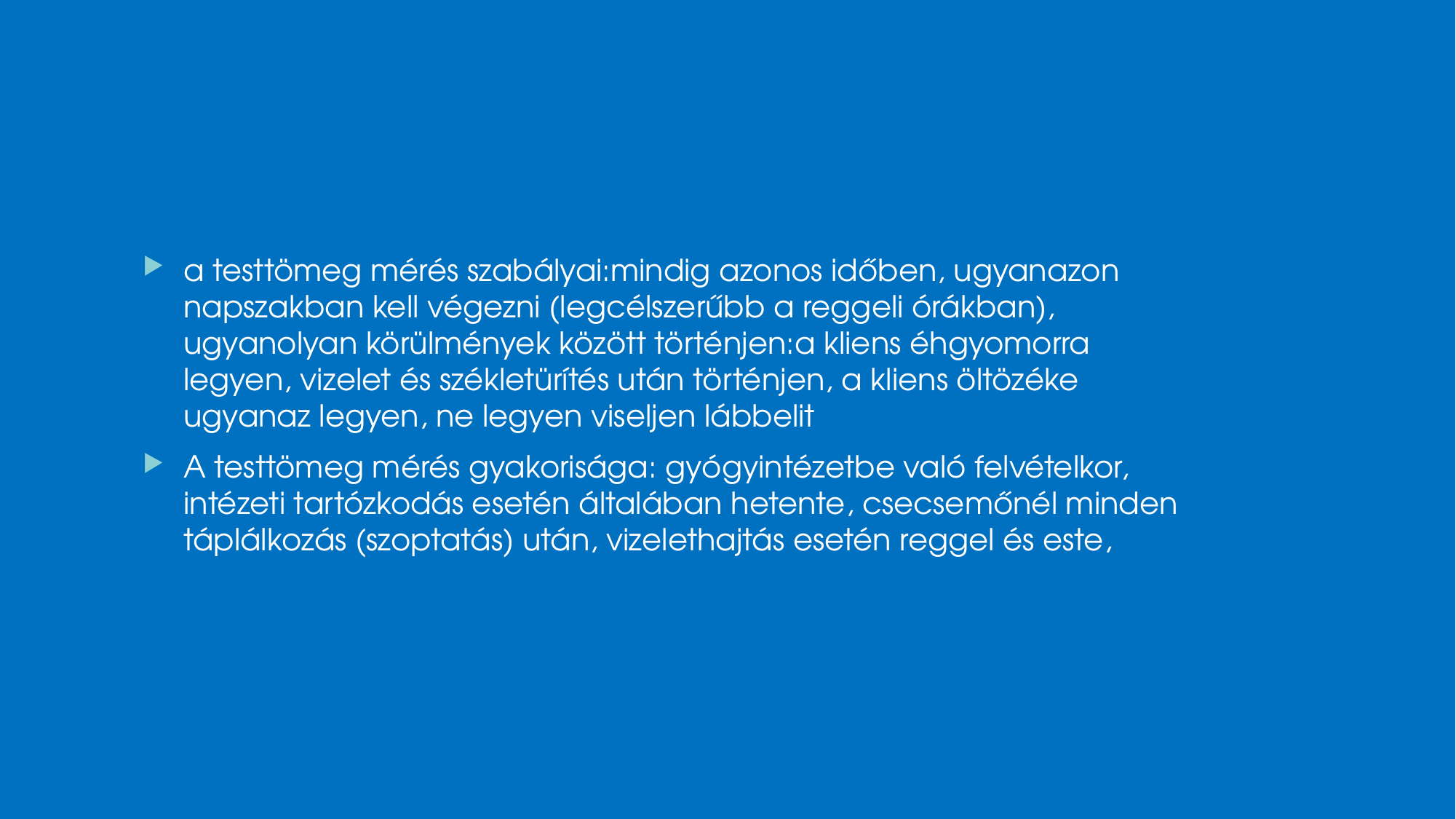

#
a testtömeg mérés szabályai:mindig azonos időben, ugyanazon napszakban kell végezni (legcélszerűbb a reggeli órákban), ugyanolyan körülmények között történjen:a kliens éhgyomorra legyen, vizelet és székletürítés után történjen, a kliens öltözéke ugyanaz legyen, ne legyen viseljen lábbelit
A testtömeg mérés gyakorisága: gyógyintézetbe való felvételkor, intézeti tartózkodás esetén általában hetente, csecsemőnél minden táplálkozás (szoptatás) után, vizelethajtás esetén reggel és este,